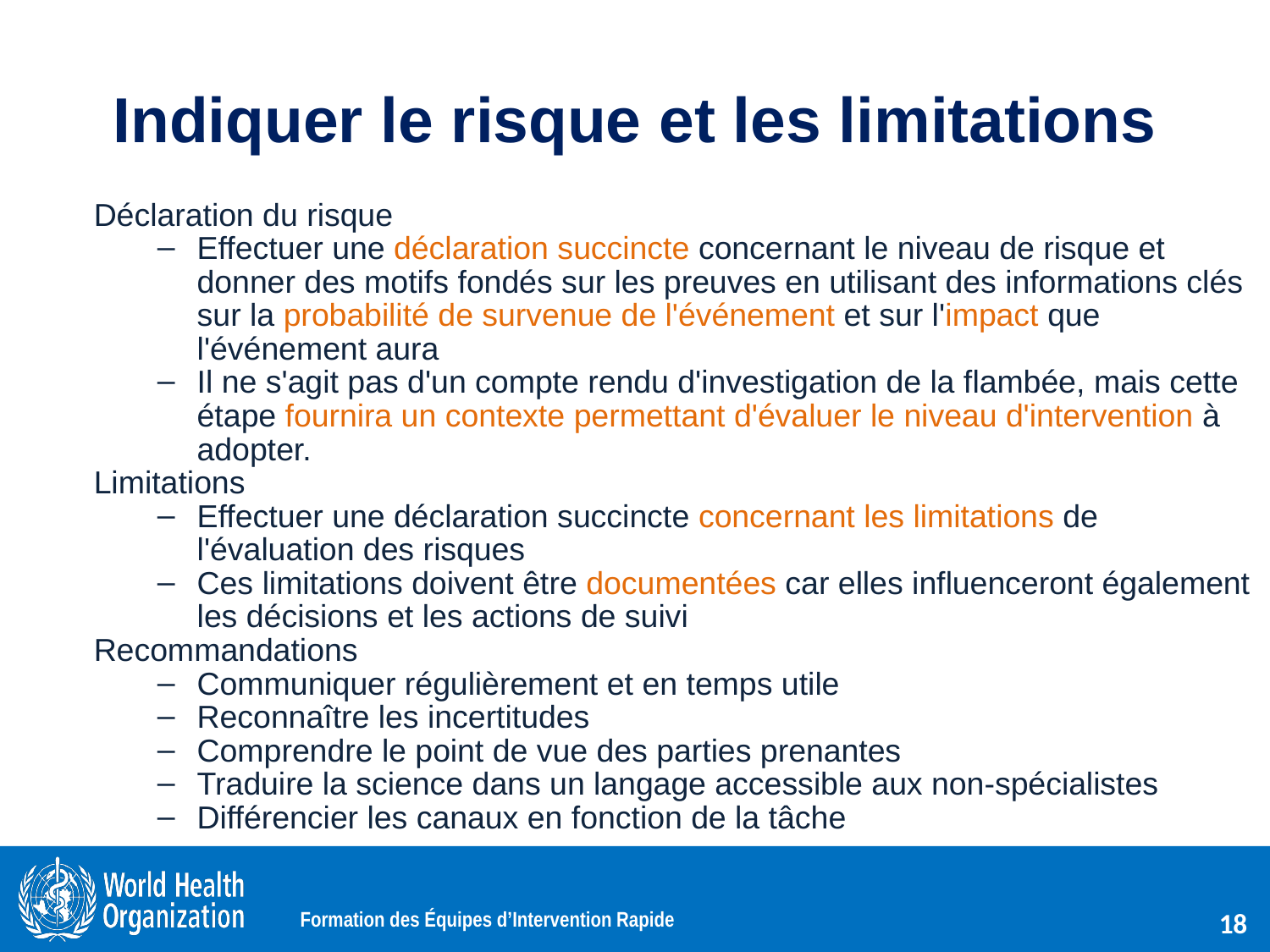

# Indiquer le risque et les limitations
Déclaration du risque
Effectuer une déclaration succincte concernant le niveau de risque et donner des motifs fondés sur les preuves en utilisant des informations clés sur la probabilité de survenue de l'événement et sur l'impact que l'événement aura
Il ne s'agit pas d'un compte rendu d'investigation de la flambée, mais cette étape fournira un contexte permettant d'évaluer le niveau d'intervention à adopter.
Limitations
Effectuer une déclaration succincte concernant les limitations de l'évaluation des risques
Ces limitations doivent être documentées car elles influenceront également les décisions et les actions de suivi
Recommandations
Communiquer régulièrement et en temps utile
Reconnaître les incertitudes
Comprendre le point de vue des parties prenantes
Traduire la science dans un langage accessible aux non-spécialistes
Différencier les canaux en fonction de la tâche